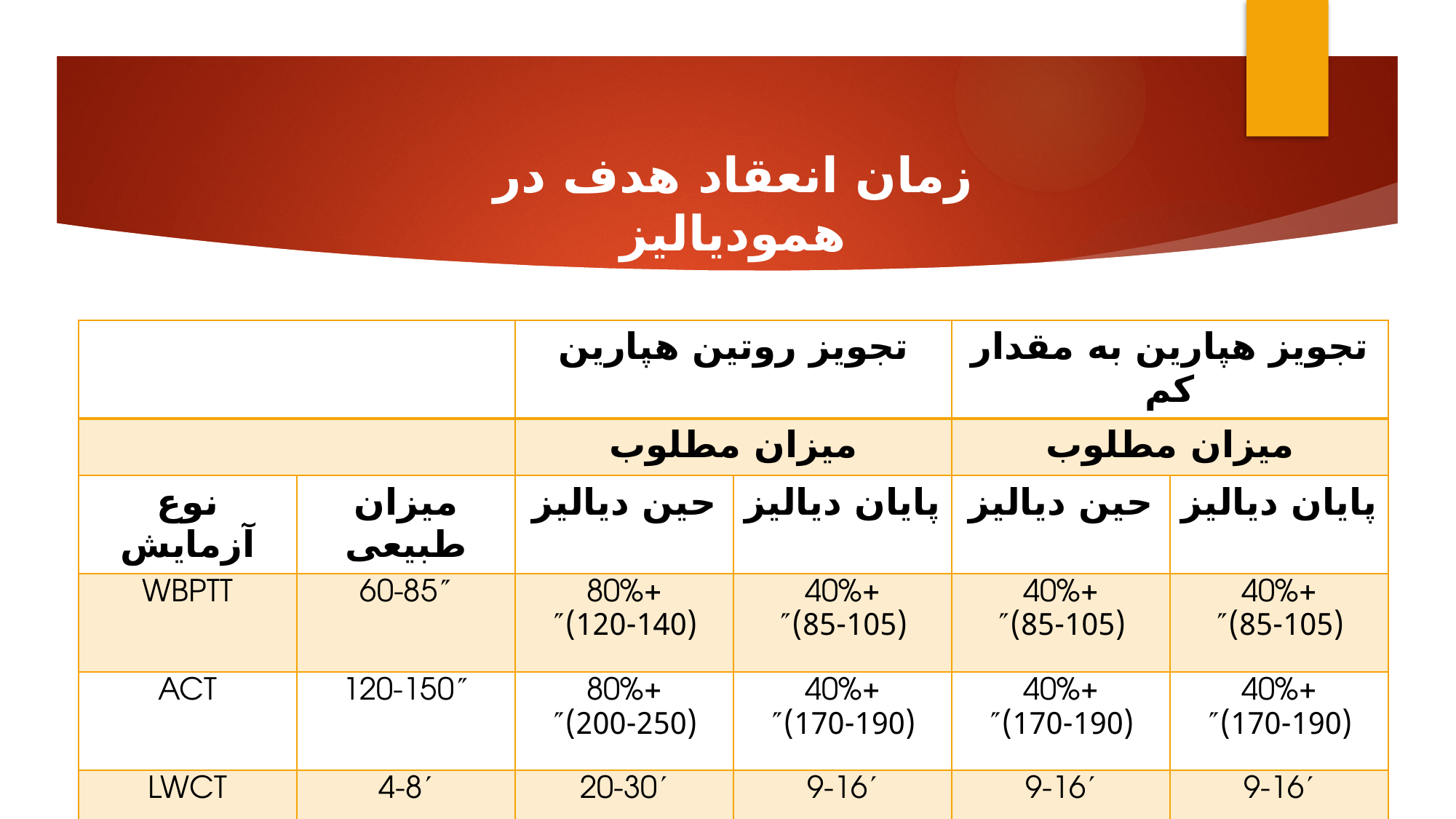

زمان انعقاد هدف در همودیالیز
|  |  | تجویز روتین هپارین |  | تجویز هپارین به مقدار کم |  |
| --- | --- | --- | --- | --- | --- |
|  |  | میزان مطلوب |  | میزان مطلوب |  |
| نوع آزمایش | میزان طبیعی | حین دیالیز | پایان دیالیز | حین دیالیز | پایان دیالیز |
| WBPTT | 60-85″ | 80%+ (120-140)″ | 40%+ (85-105)″ | 40%+ (85-105)″ | 40%+ (85-105)″ |
| ACT | 120-150″ | 80%+ (200-250)″ | 40%+ (170-190)″ | 40%+ (170-190)″ | 40%+ (170-190)″ |
| LWCT | 4-8′ | 20-30′ | 9-16′ | 9-16′ | 9-16′ |